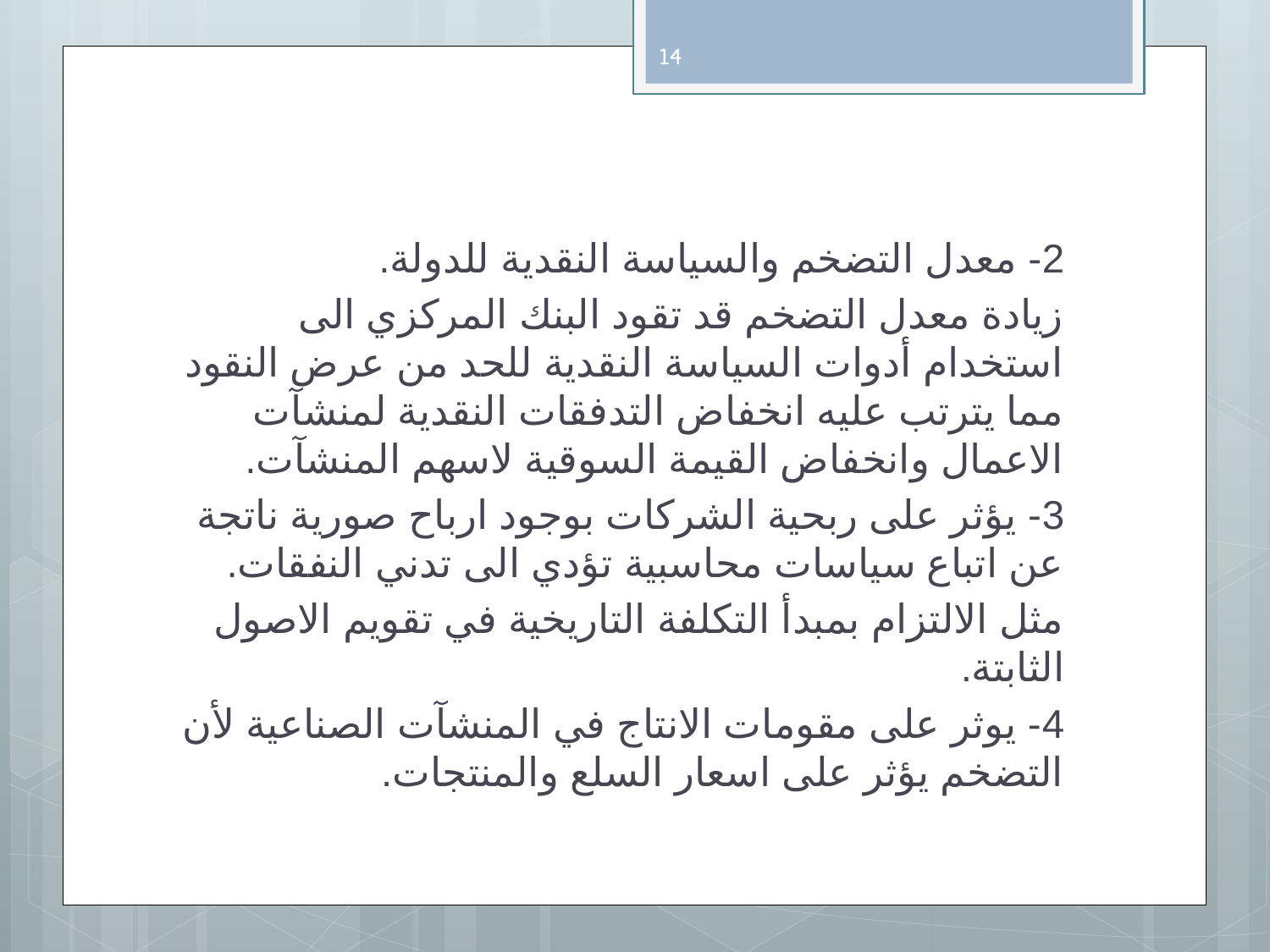

14
2- معدل التضخم والسياسة النقدية للدولة.
زيادة معدل التضخم قد تقود البنك المركزي الى استخدام أدوات السياسة النقدية للحد من عرض النقود مما يترتب عليه انخفاض التدفقات النقدية لمنشآت الاعمال وانخفاض القيمة السوقية لاسهم المنشآت.
3- يؤثر على ربحية الشركات بوجود ارباح صورية ناتجة عن اتباع سياسات محاسبية تؤدي الى تدني النفقات.
مثل الالتزام بمبدأ التكلفة التاريخية في تقويم الاصول الثابتة.
4- يوثر على مقومات الانتاج في المنشآت الصناعية لأن التضخم يؤثر على اسعار السلع والمنتجات.